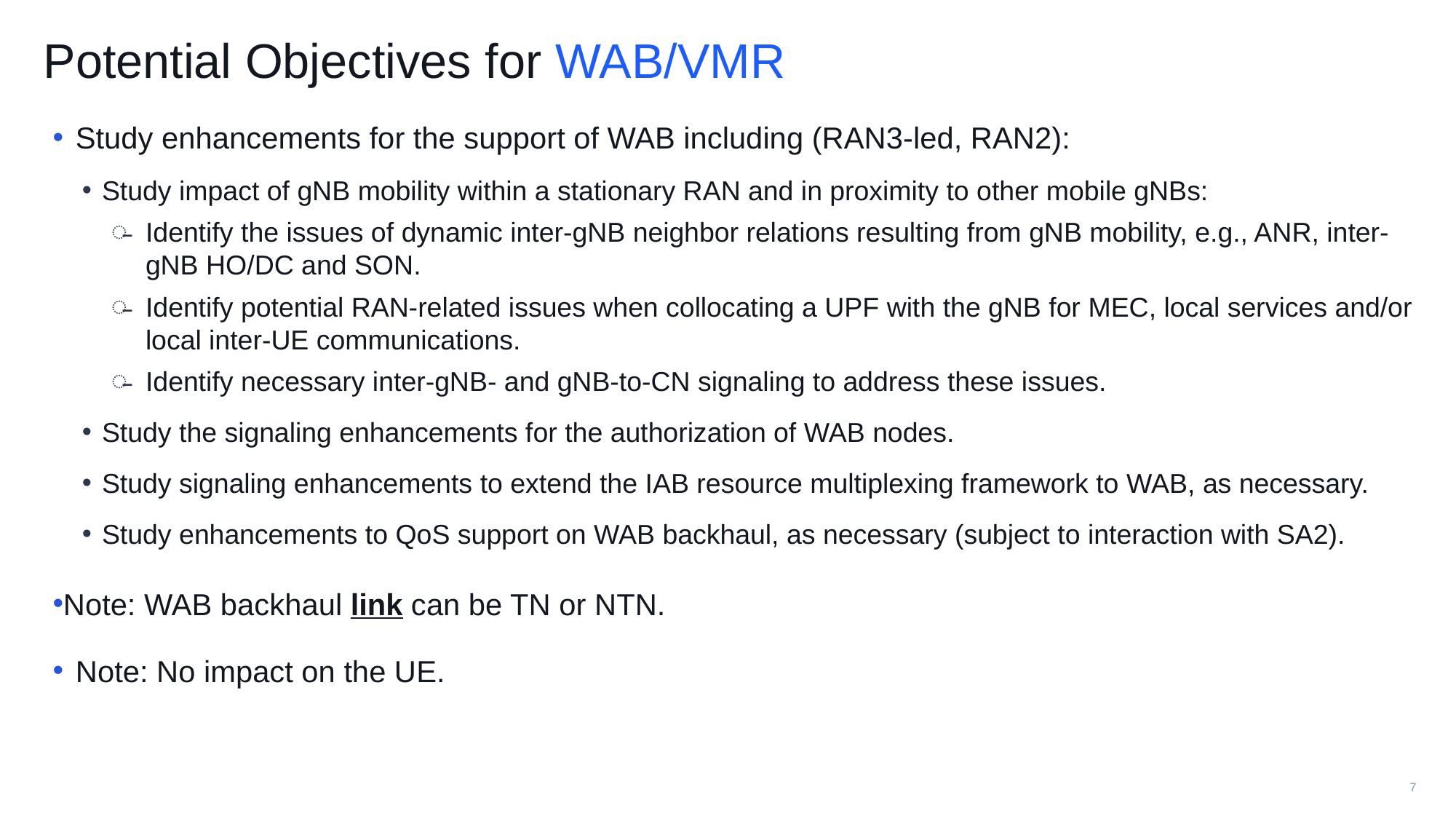

Potential Objectives for WAB/VMR
Study enhancements for the support of WAB including (RAN3-led, RAN2):
Study impact of gNB mobility within a stationary RAN and in proximity to other mobile gNBs:
Identify the issues of dynamic inter-gNB neighbor relations resulting from gNB mobility, e.g., ANR, inter-gNB HO/DC and SON.
Identify potential RAN-related issues when collocating a UPF with the gNB for MEC, local services and/or local inter-UE communications.
Identify necessary inter-gNB- and gNB-to-CN signaling to address these issues.
Study the signaling enhancements for the authorization of WAB nodes.
Study signaling enhancements to extend the IAB resource multiplexing framework to WAB, as necessary.
Study enhancements to QoS support on WAB backhaul, as necessary (subject to interaction with SA2).

Note: WAB backhaul link can be TN or NTN.
Note: No impact on the UE.